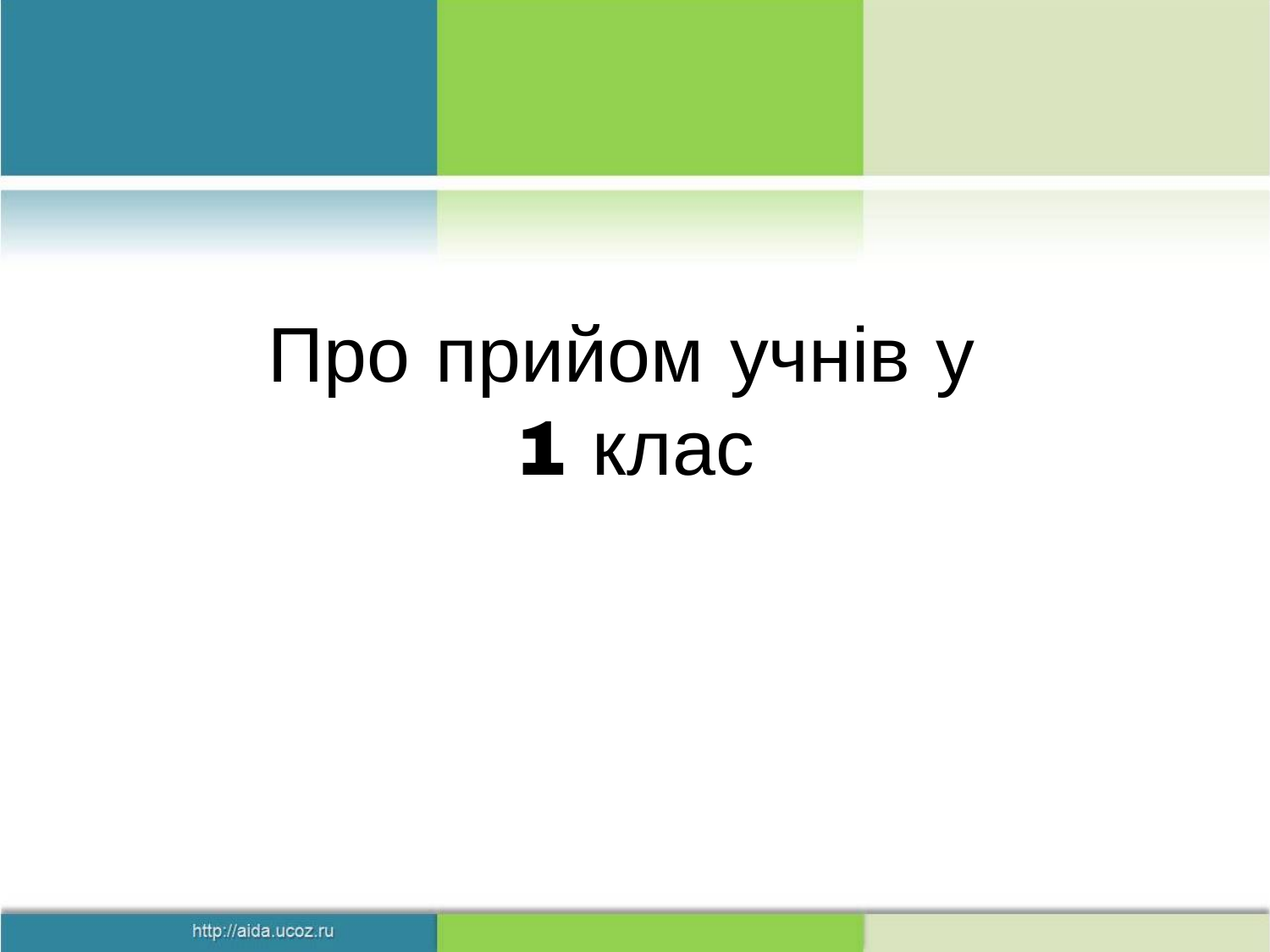

# Про прийом учнів у 1 клас